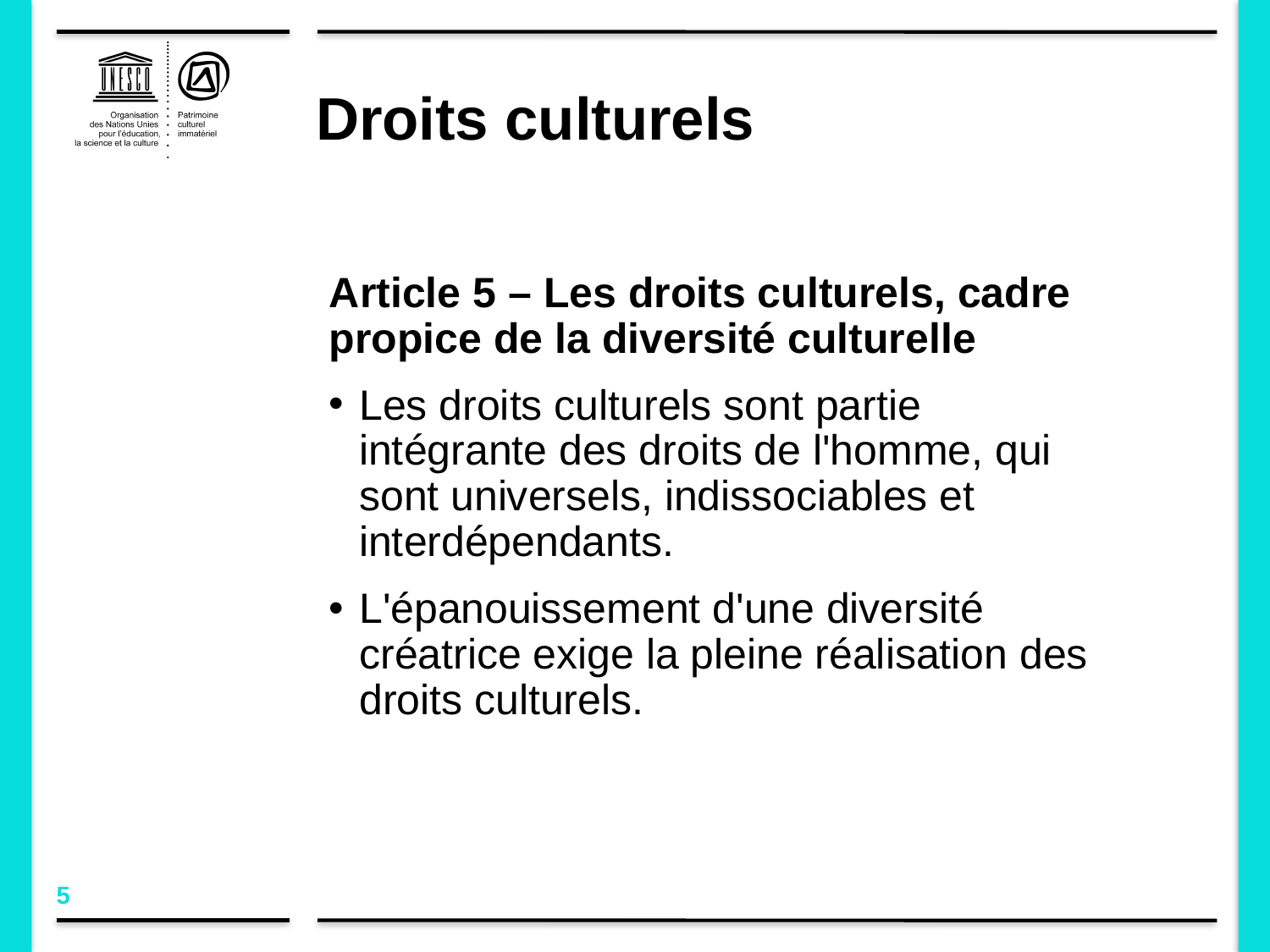

Droits culturels
Article 5 – Les droits culturels, cadre propice de la diversité culturelle
Les droits culturels sont partie intégrante des droits de l'homme, qui sont universels, indissociables et interdépendants.
L'épanouissement d'une diversité créatrice exige la pleine réalisation des droits culturels.